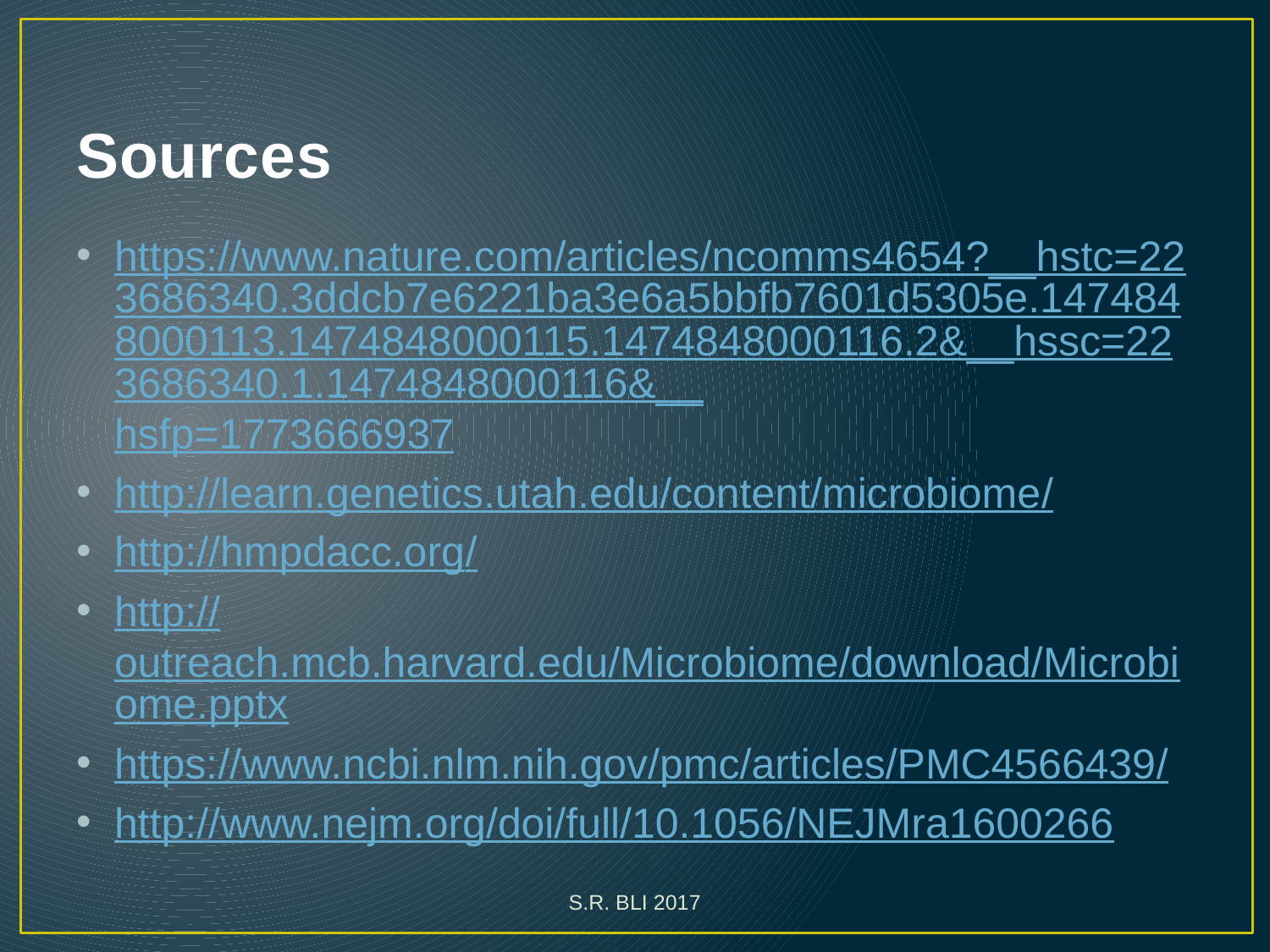

# Sources
https://www.nature.com/articles/ncomms4654?__hstc=223686340.3ddcb7e6221ba3e6a5bbfb7601d5305e.1474848000113.1474848000115.1474848000116.2&__hssc=223686340.1.1474848000116&__hsfp=1773666937
http://learn.genetics.utah.edu/content/microbiome/
http://hmpdacc.org/
http://outreach.mcb.harvard.edu/Microbiome/download/Microbiome.pptx
https://www.ncbi.nlm.nih.gov/pmc/articles/PMC4566439/
http://www.nejm.org/doi/full/10.1056/NEJMra1600266

S.R. BLI 2017